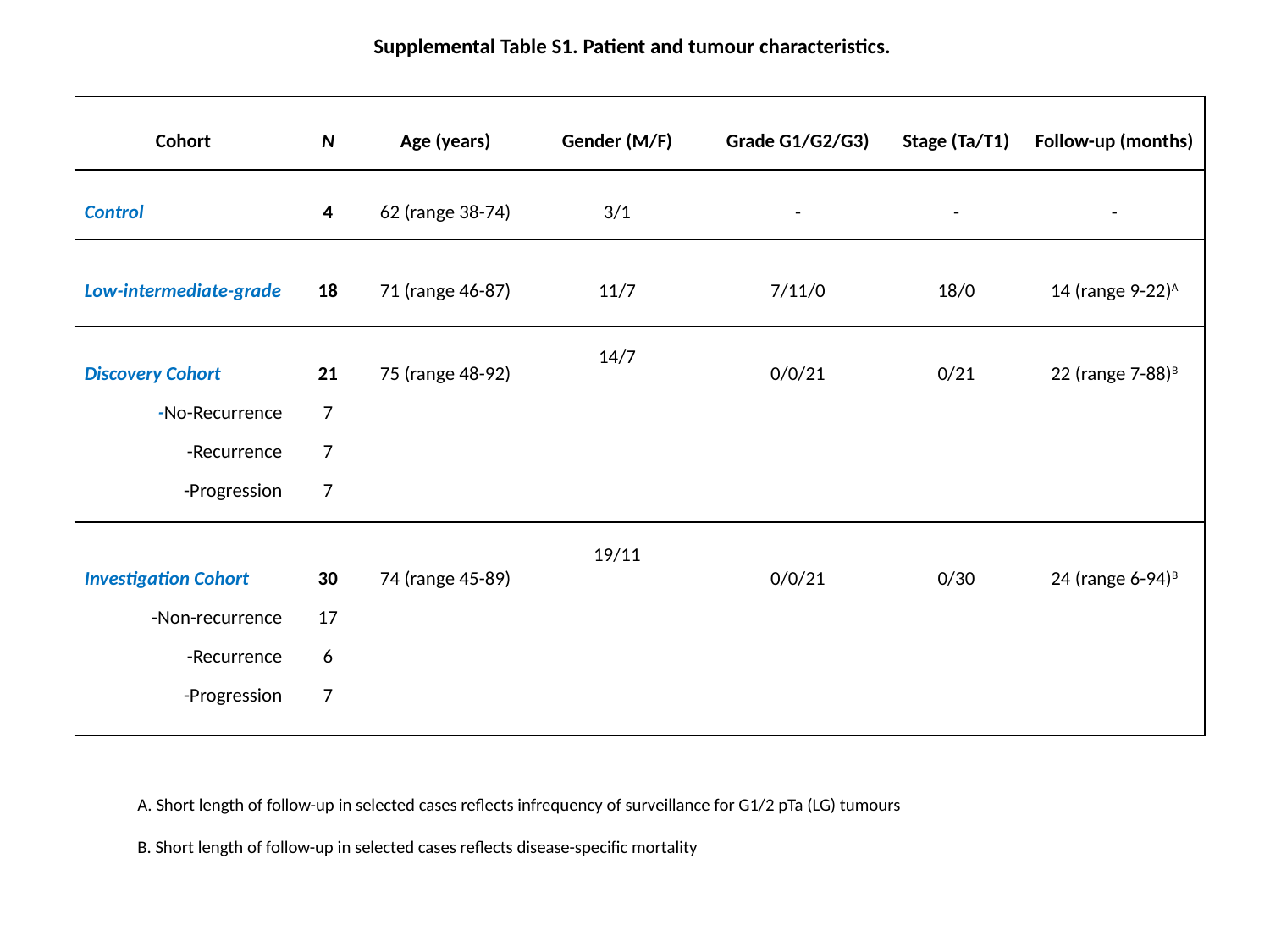

Supplemental Table S1. Patient and tumour characteristics.
| Cohort | N | Age (years) | Gender (M/F) | Grade G1/G2/G3) | Stage (Ta/T1) | Follow-up (months) |
| --- | --- | --- | --- | --- | --- | --- |
| Control | 4 | 62 (range 38-74) | 3/1 | - | - | - |
| Low-intermediate-grade | 18 | 71 (range 46-87) | 11/7 | 7/11/0 | 18/0 | 14 (range 9-22)A |
| Discovery Cohort -No-Recurrence -Recurrence -Progression | 21 7 7 7 | 75 (range 48-92) | 14/7 | 0/0/21 | 0/21 | 22 (range 7-88)B |
| Investigation Cohort -Non-recurrence -Recurrence -Progression | 30 17 6 7 | 74 (range 45-89) | 19/11 | 0/0/21 | 0/30 | 24 (range 6-94)B |
A. Short length of follow-up in selected cases reflects infrequency of surveillance for G1/2 pTa (LG) tumours
B. Short length of follow-up in selected cases reflects disease-specific mortality